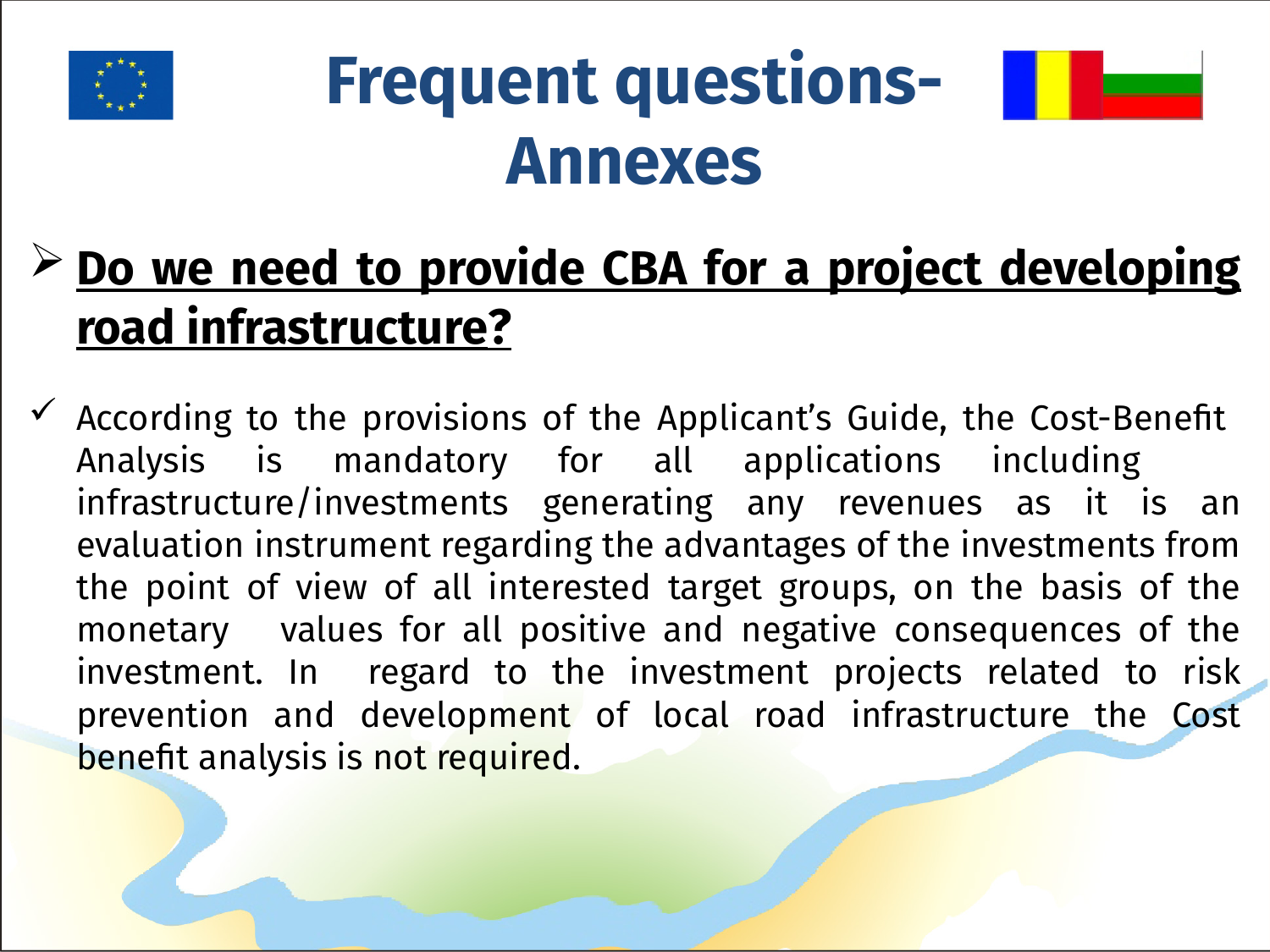

# Frequent questions- Annexes

Do we need to provide CBA for a project developing road infrastructure?

According to the provisions of the Applicant’s Guide, the Cost-Benefit  Analysis is mandatory for all applications including   infrastructure/investments generating any revenues as it is an evaluation instrument regarding the advantages of the investments from the point of view of all interested target groups, on the basis of the monetary   values for all positive and negative consequences of the investment. In  regard to the investment projects related to risk prevention and development of local road infrastructure the Cost benefit analysis is not required.